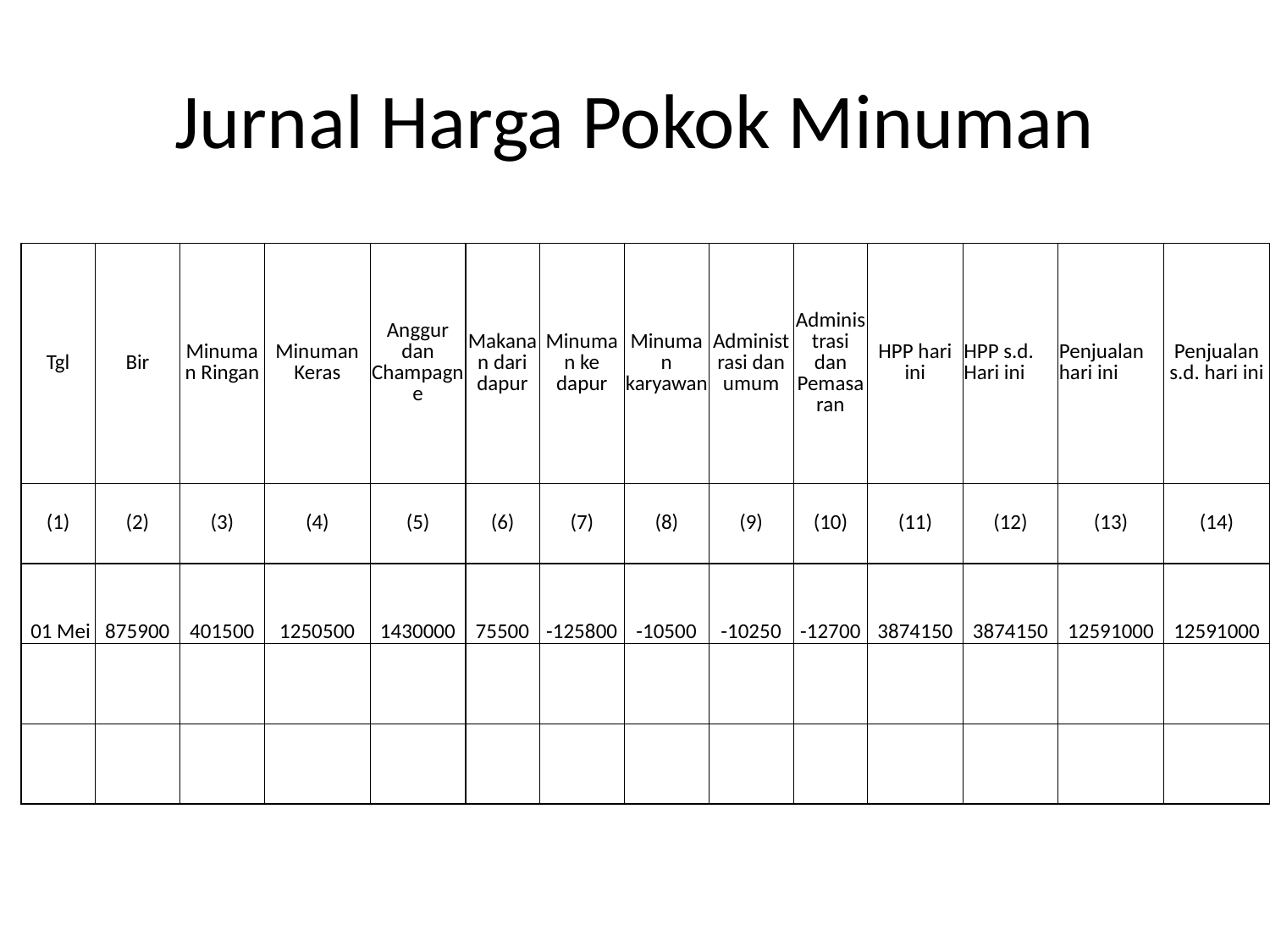

# Jurnal Harga Pokok Minuman
| Tgl | Bir | Minuman Ringan | Minuman Keras | Anggur dan Champagne | Makanan dari dapur | Minuman ke dapur | Minuman karyawan | Administrasi dan umum | Administrasi dan Pemasaran | HPP hari ini | HPP s.d. Hari ini | Penjualan hari ini | Penjualan s.d. hari ini |
| --- | --- | --- | --- | --- | --- | --- | --- | --- | --- | --- | --- | --- | --- |
| (1) | (2) | (3) | (4) | (5) | (6) | (7) | (8) | (9) | (10) | (11) | (12) | (13) | (14) |
| 01 Mei | 875900 | 401500 | 1250500 | 1430000 | 75500 | -125800 | -10500 | -10250 | -12700 | 3874150 | 3874150 | 12591000 | 12591000 |
|  |  |  |  |  |  |  |  |  |  |  |  |  |  |
|  |  |  |  |  |  |  |  |  |  |  |  |  |  |